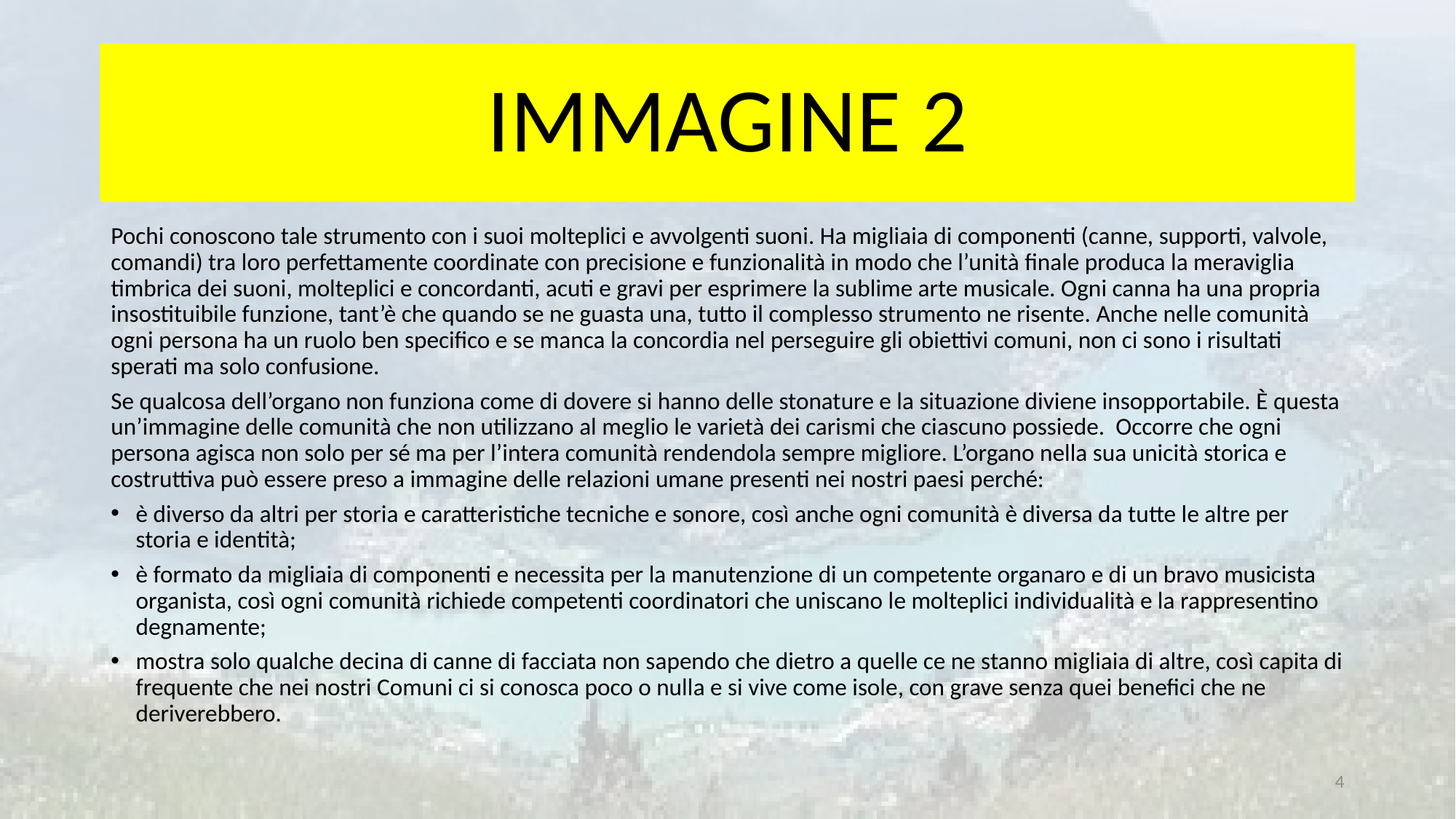

# IMMAGINE 2
Pochi conoscono tale strumento con i suoi molteplici e avvolgenti suoni. Ha migliaia di componenti (canne, supporti, valvole, comandi) tra loro perfettamente coordinate con precisione e funzionalità in modo che l’unità finale produca la meraviglia timbrica dei suoni, molteplici e concordanti, acuti e gravi per esprimere la sublime arte musicale. Ogni canna ha una propria insostituibile funzione, tant’è che quando se ne guasta una, tutto il complesso strumento ne risente. Anche nelle comunità ogni persona ha un ruolo ben specifico e se manca la concordia nel perseguire gli obiettivi comuni, non ci sono i risultati sperati ma solo confusione.
Se qualcosa dell’organo non funziona come di dovere si hanno delle stonature e la situazione diviene insopportabile. È questa un’immagine delle comunità che non utilizzano al meglio le varietà dei carismi che ciascuno possiede.  Occorre che ogni persona agisca non solo per sé ma per l’intera comunità rendendola sempre migliore. L’organo nella sua unicità storica e costruttiva può essere preso a immagine delle relazioni umane presenti nei nostri paesi perché:
è diverso da altri per storia e caratteristiche tecniche e sonore, così anche ogni comunità è diversa da tutte le altre per storia e identità;
è formato da migliaia di componenti e necessita per la manutenzione di un competente organaro e di un bravo musicista organista, così ogni comunità richiede competenti coordinatori che uniscano le molteplici individualità e la rappresentino degnamente;
mostra solo qualche decina di canne di facciata non sapendo che dietro a quelle ce ne stanno migliaia di altre, così capita di frequente che nei nostri Comuni ci si conosca poco o nulla e si vive come isole, con grave senza quei benefici che ne deriverebbero.

4